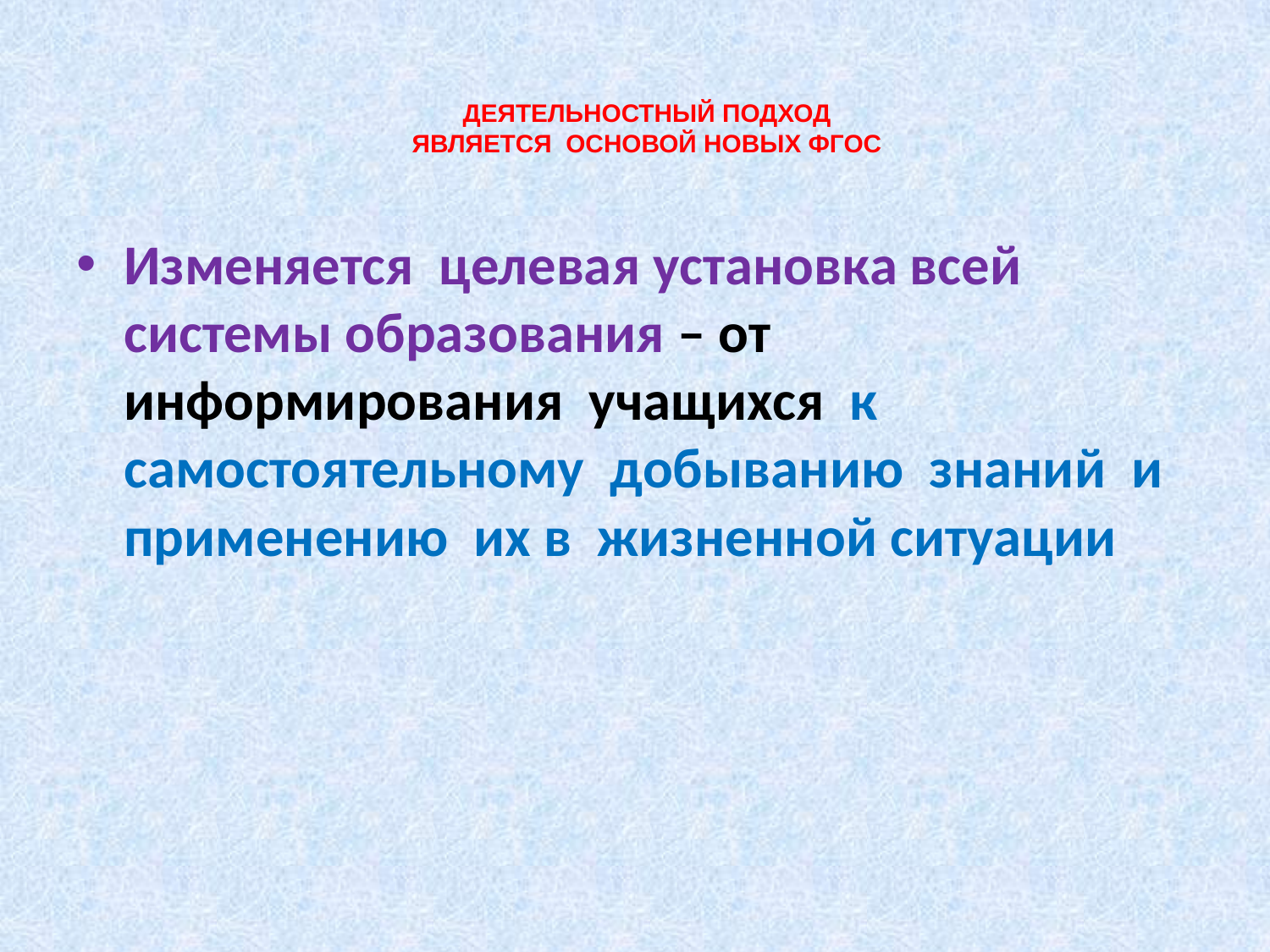

# деятельностный подход Является  основой новых ФГОС
Изменяется  целевая установка всей системы образования – от информирования  учащихся  к  самостоятельному  добыванию  знаний  и применению  их в  жизненной ситуации